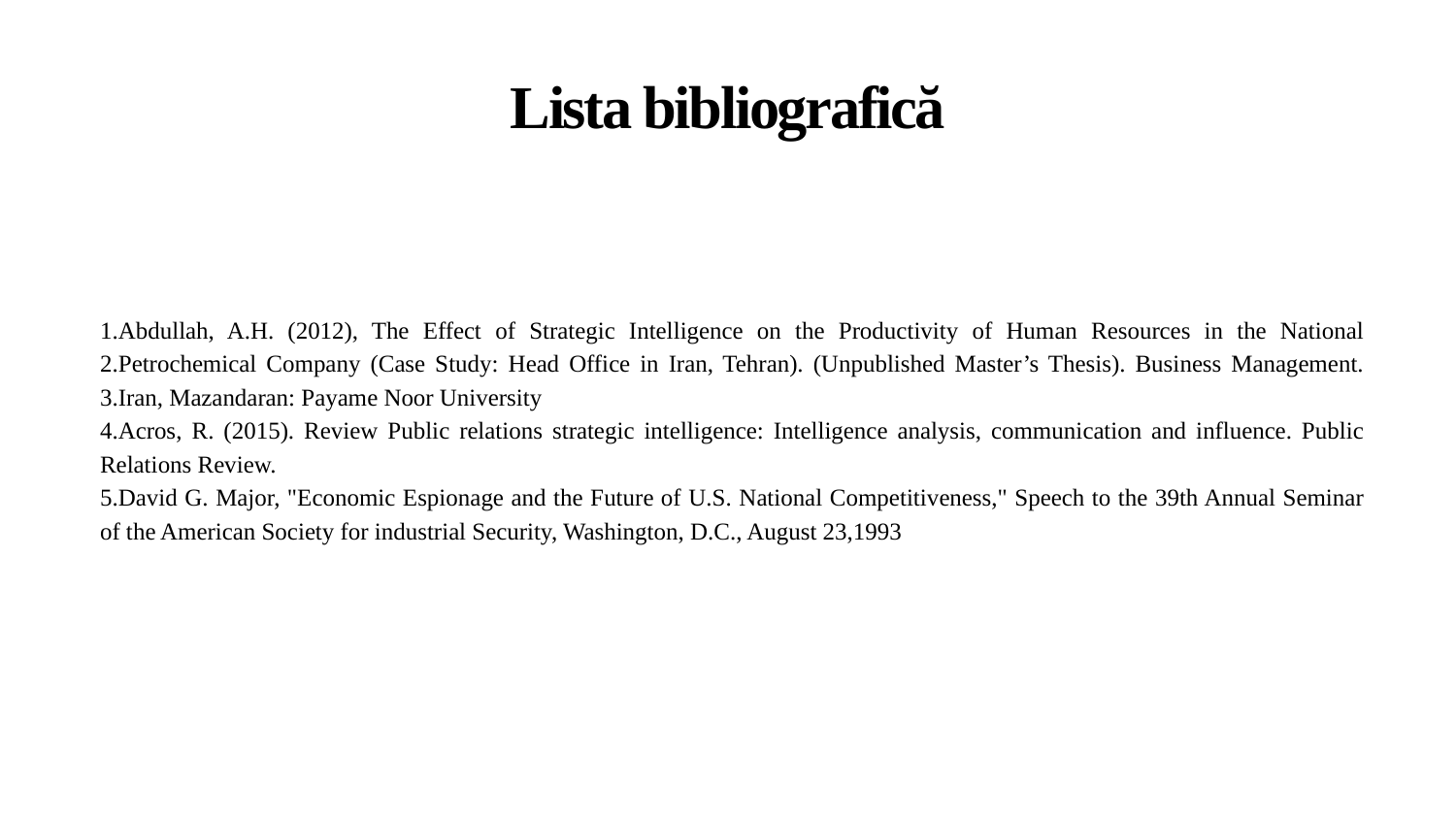

# Lista bibliografică
1.Abdullah, A.H. (2012), The Effect of Strategic Intelligence on the Productivity of Human Resources in the National 2.Petrochemical Company (Case Study: Head Office in Iran, Tehran). (Unpublished Master’s Thesis). Business Management. 3.Iran, Mazandaran: Payame Noor University
4.Acros, R. (2015). Review Public relations strategic intelligence: Intelligence analysis, communication and influence. Public Relations Review.
5.David G. Major, "Economic Espionage and the Future of U.S. National Competitiveness," Speech to the 39th Annual Seminar of the American Society for industrial Security, Washington, D.C., August 23,1993